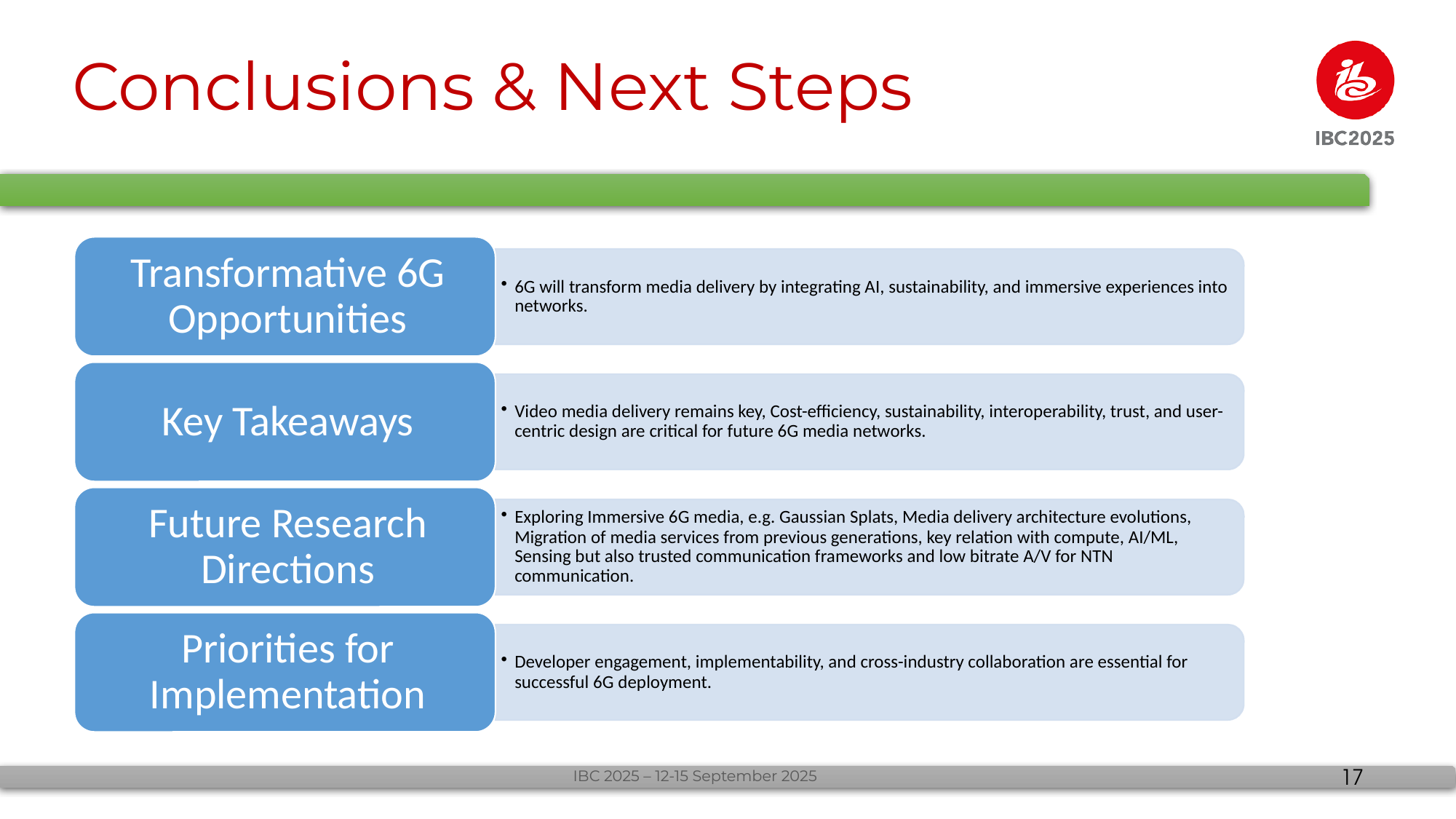

# Conclusions & Next Steps​
6G will transform media delivery by integrating AI, sustainability, and immersive experiences into networks.​
Transformative 6G Opportunities​
Video media delivery remains key, Cost-efficiency, sustainability, interoperability, trust, and user-centric design are critical for future 6G media networks.​
Key Takeaways​
Exploring Immersive 6G media, e.g. Gaussian Splats, Media delivery architecture evolutions, Migration of media services from previous generations, key relation with compute, AI/ML, Sensing but also trusted communication frameworks and low bitrate A/V for NTN communication.
Future Research Directions​
Developer engagement, implementability, and cross-industry collaboration are essential for successful 6G deployment.​
Priorities for Implementation​